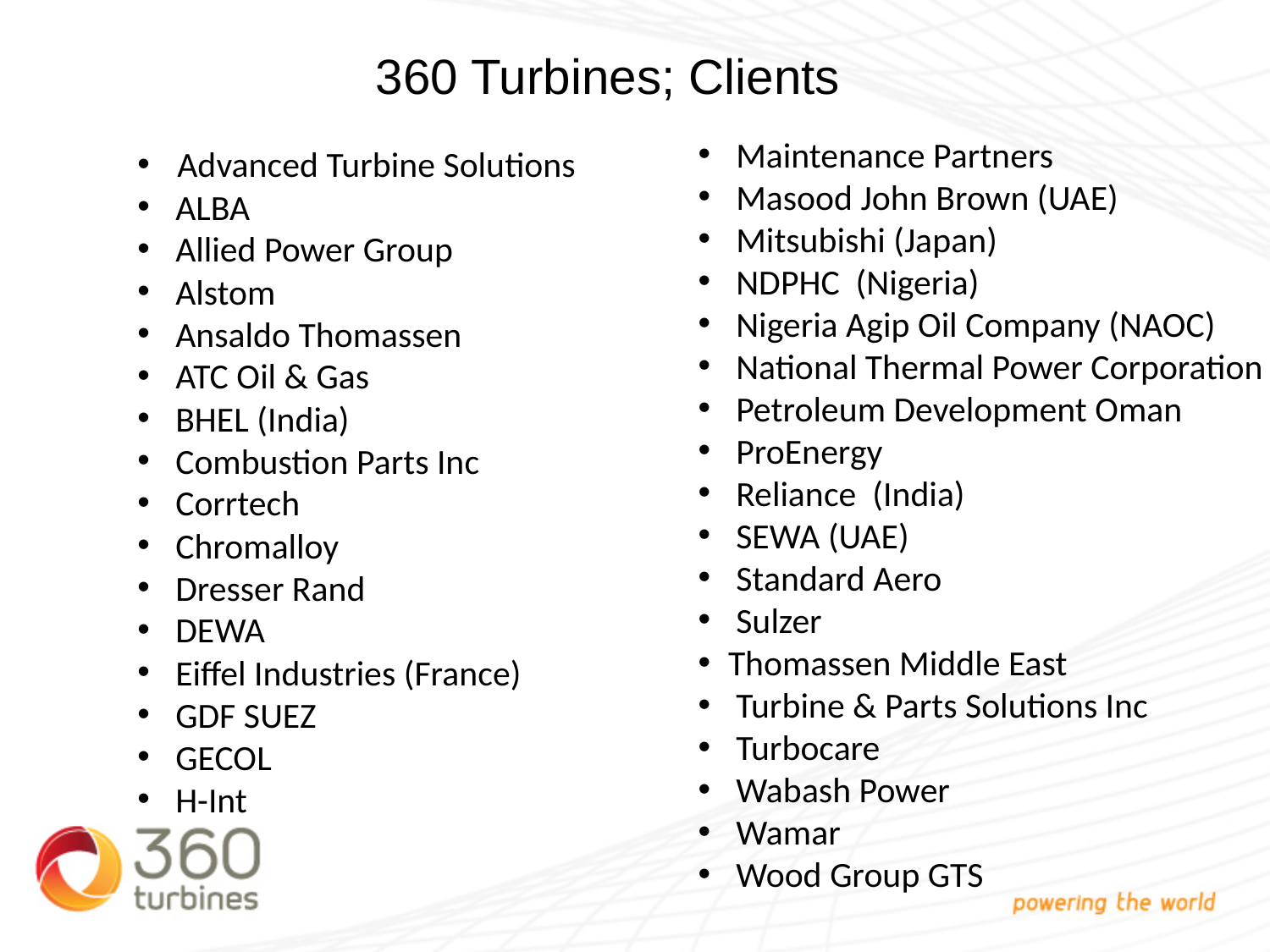

# 360 Turbines; Clients
 Maintenance Partners
 Masood John Brown (UAE)
 Mitsubishi (Japan)
 NDPHC  (Nigeria)
 Nigeria Agip Oil Company (NAOC)
 National Thermal Power Corporation
 Petroleum Development Oman
 ProEnergy
 Reliance  (India)
 SEWA (UAE)
 Standard Aero
 Sulzer
Thomassen Middle East
 Turbine & Parts Solutions Inc
 Turbocare
 Wabash Power
 Wamar
 Wood Group GTS
 Advanced Turbine Solutions
 ALBA
 Allied Power Group
 Alstom
 Ansaldo Thomassen
 ATC Oil & Gas
 BHEL (India)
 Combustion Parts Inc
 Corrtech
 Chromalloy
 Dresser Rand
 DEWA
 Eiffel Industries (France)
 GDF SUEZ
 GECOL
 H-Int